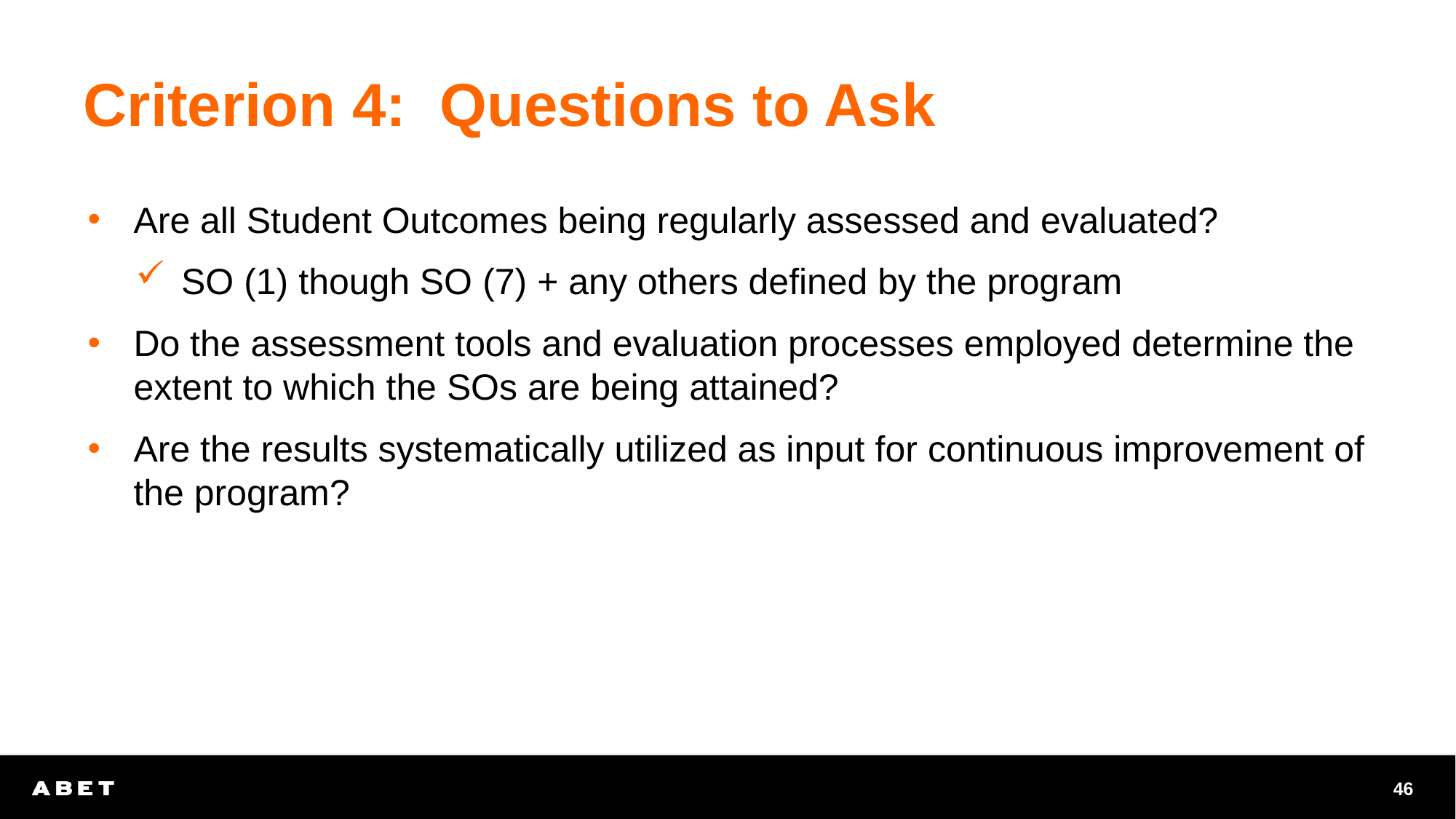

# Criterion 4:  Questions to Ask
Are all Student Outcomes being regularly assessed and evaluated?
SO (1) though SO (7) + any others defined by the program
Do the assessment tools and evaluation processes employed determine the extent to which the SOs are being attained?
Are the results systematically utilized as input for continuous improvement of the program?